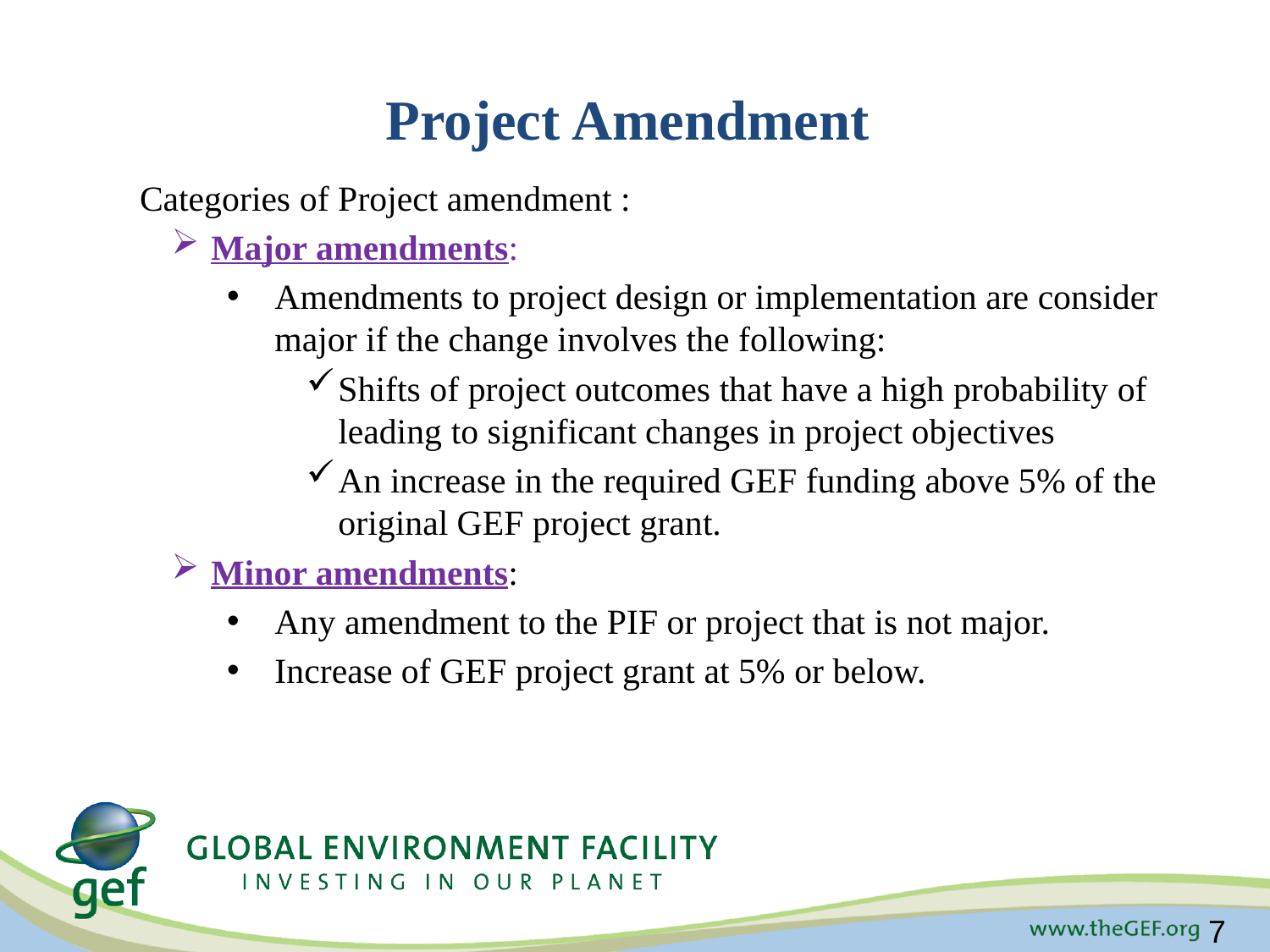

# Project Amendment
Categories of Project amendment :
Major amendments:
Amendments to project design or implementation are consider major if the change involves the following:
Shifts of project outcomes that have a high probability of leading to significant changes in project objectives
An increase in the required GEF funding above 5% of the original GEF project grant.
Minor amendments:
Any amendment to the PIF or project that is not major.
Increase of GEF project grant at 5% or below.